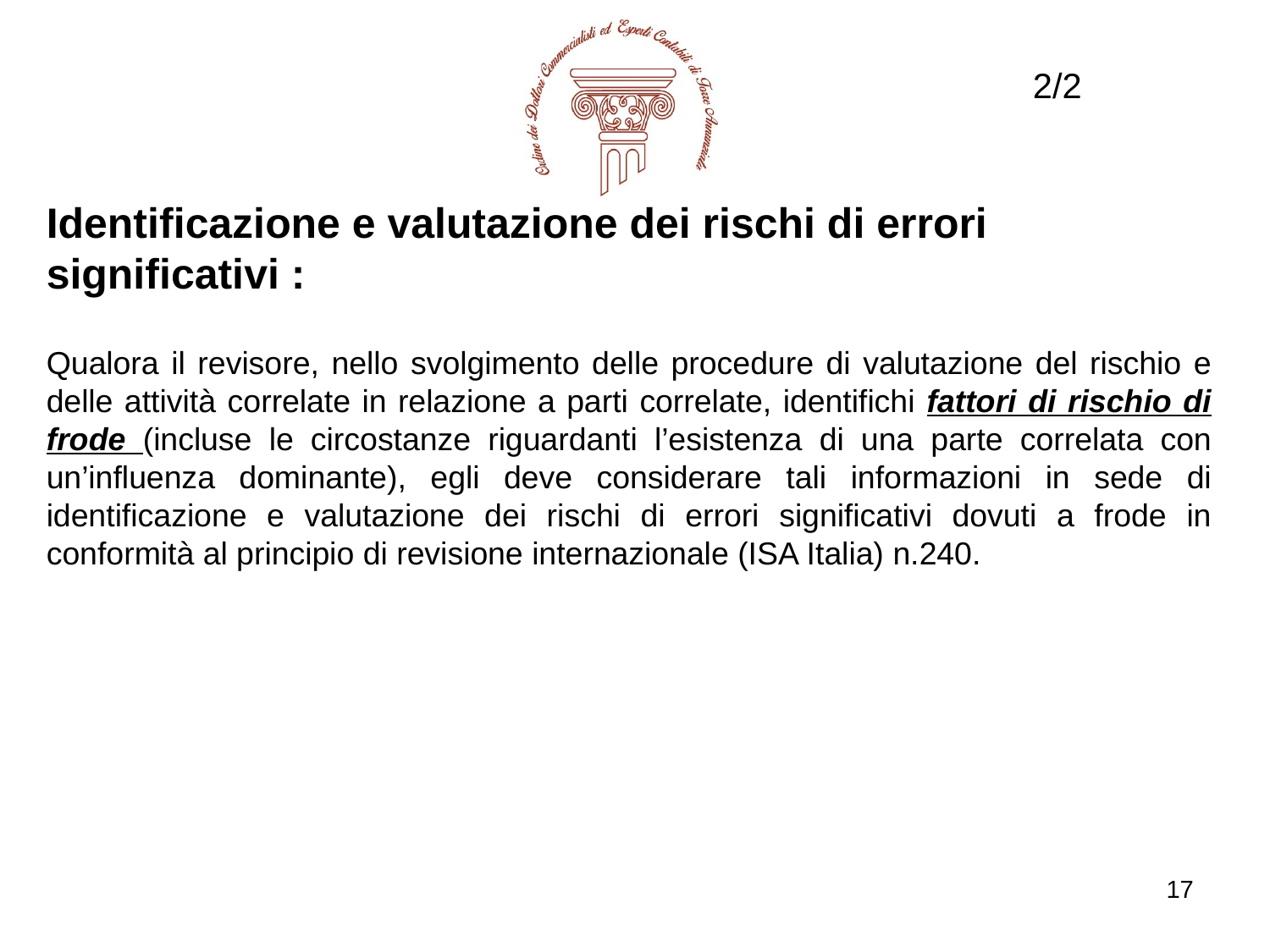

2/2
Identificazione e valutazione dei rischi di errori significativi :

Qualora il revisore, nello svolgimento delle procedure di valutazione del rischio e delle attività correlate in relazione a parti correlate, identifichi fattori di rischio di frode (incluse le circostanze riguardanti l’esistenza di una parte correlata con un’influenza dominante), egli deve considerare tali informazioni in sede di identificazione e valutazione dei rischi di errori significativi dovuti a frode in conformità al principio di revisione internazionale (ISA Italia) n.240.

17